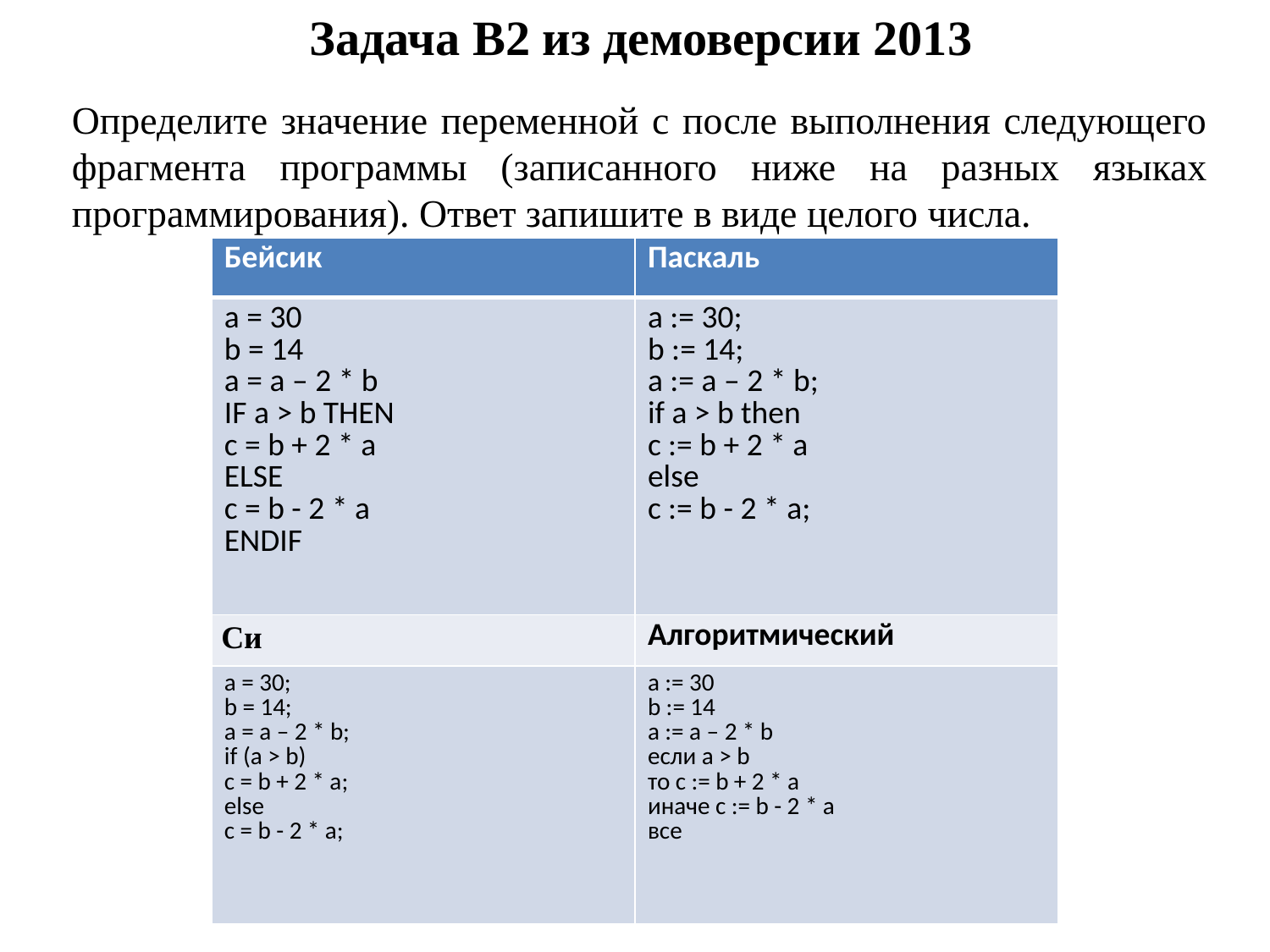

Задача B2 из демоверсии 2013
Определите значение переменной c после выполнения следующего фрагмента программы (записанного ниже на разных языках программирования). Ответ запишите в виде целого числа.
| Бейсик | Паскаль |
| --- | --- |
| a = 30 b = 14 a = a – 2 \* b IF a > b THEN c = b + 2 \* a ELSE c = b - 2 \* a ENDIF | a := 30; b := 14; a := a – 2 \* b; if a > b then c := b + 2 \* a else c := b - 2 \* a; |
| Си | Алгоритмический |
| a = 30; b = 14; a = a – 2 \* b; if (a > b) c = b + 2 \* a; else c = b - 2 \* a; | a := 30 b := 14 a := a – 2 \* b если a > b то c := b + 2 \* a иначе c := b - 2 \* a все |